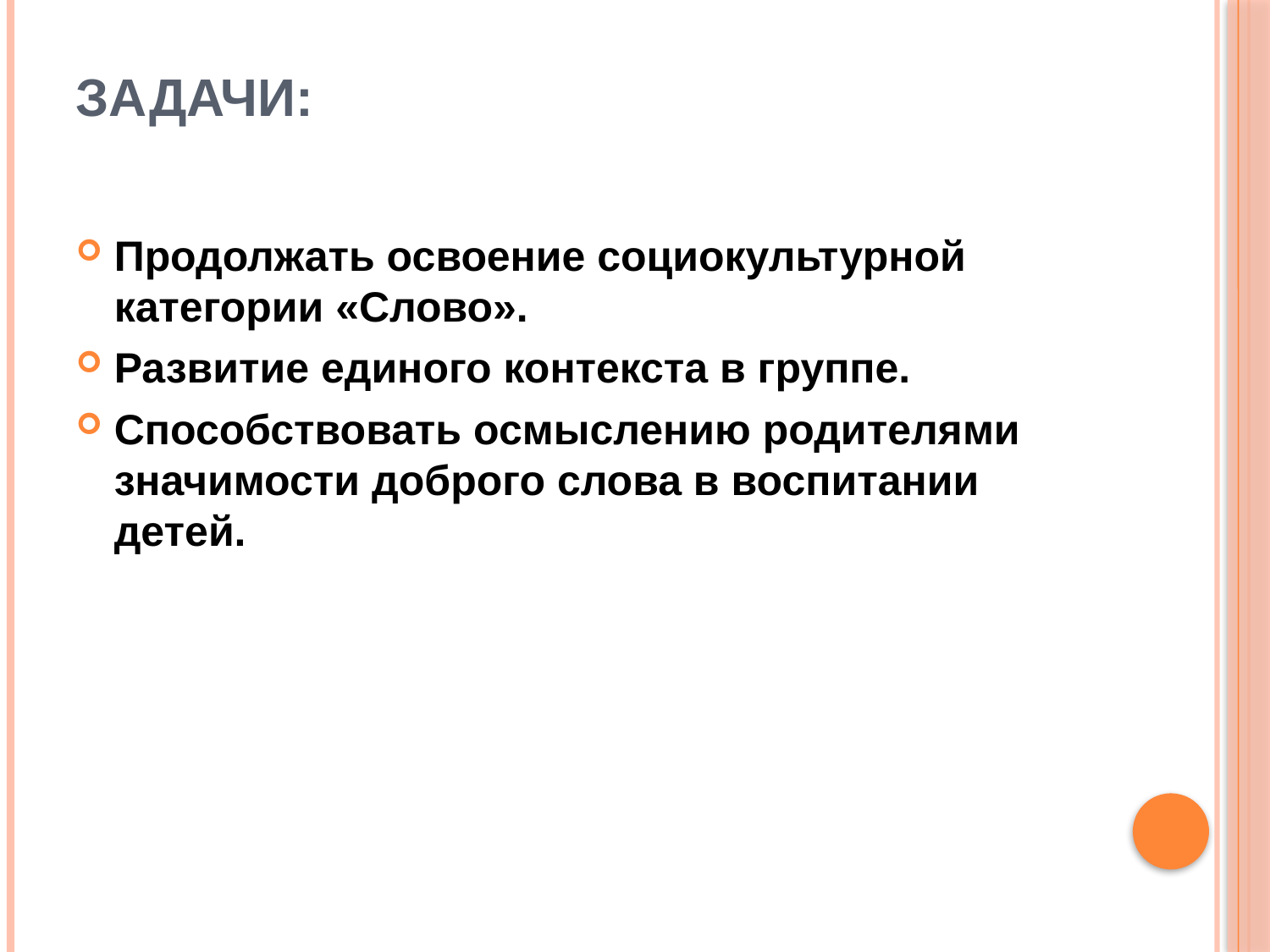

# Задачи:
Продолжать освоение социокультурной категории «Слово».
Развитие единого контекста в группе.
Способствовать осмыслению родителями значимости доброго слова в воспитании детей.